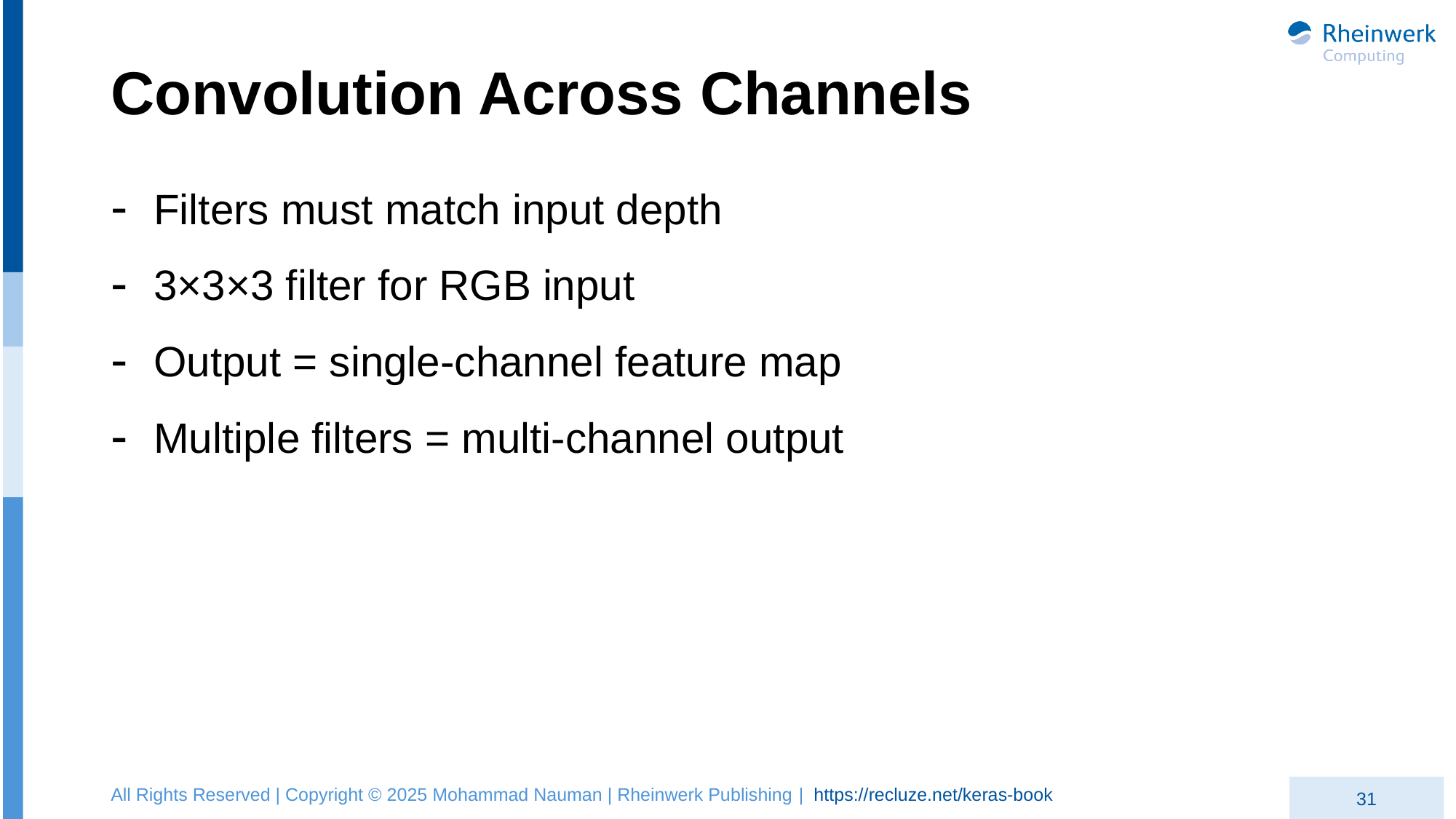

# Convolution Across Channels
Filters must match input depth
3×3×3 filter for RGB input
Output = single-channel feature map
Multiple filters = multi-channel output